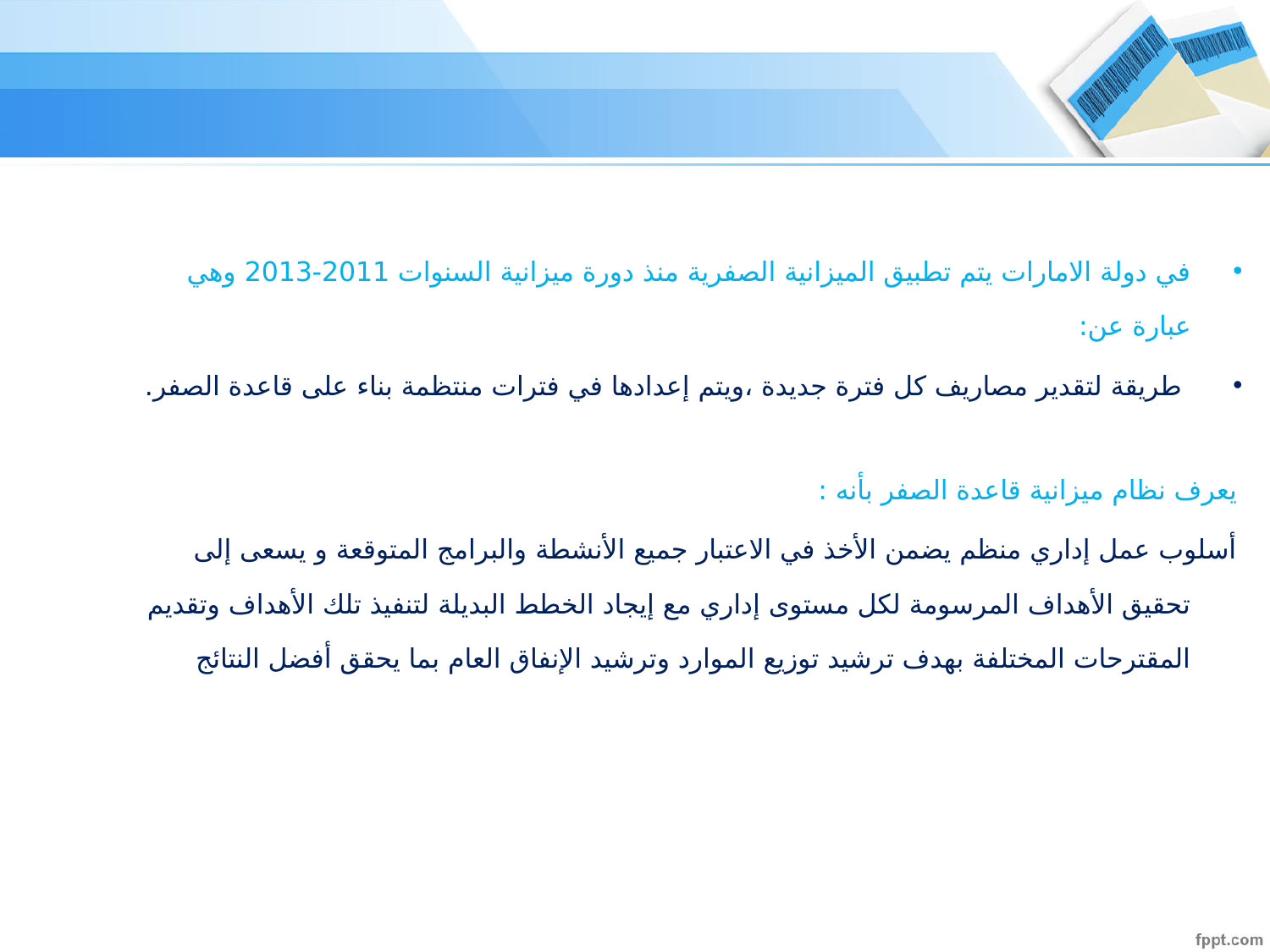

في دولة الامارات يتم تطبيق الميزانية الصفرية منذ دورة ميزانية السنوات 2011-2013 وهي عبارة عن:
 طريقة لتقدير مصاريف كل فترة جديدة ،ويتم إعدادها في فترات منتظمة بناء على قاعدة الصفر.

يعرف نظام ميزانية قاعدة الصفر بأنه :
أسلوب عمل إداري منظم يضمن الأخذ في الاعتبار جميع الأنشطة والبرامج المتوقعة و يسعى إلى تحقيق الأهداف المرسومة لكل مستوى إداري مع إيجاد الخطط البديلة لتنفيذ تلك الأهداف وتقديم المقترحات المختلفة بهدف ترشيد توزيع الموارد وترشيد الإنفاق العام بما يحقق أفضل النتائج